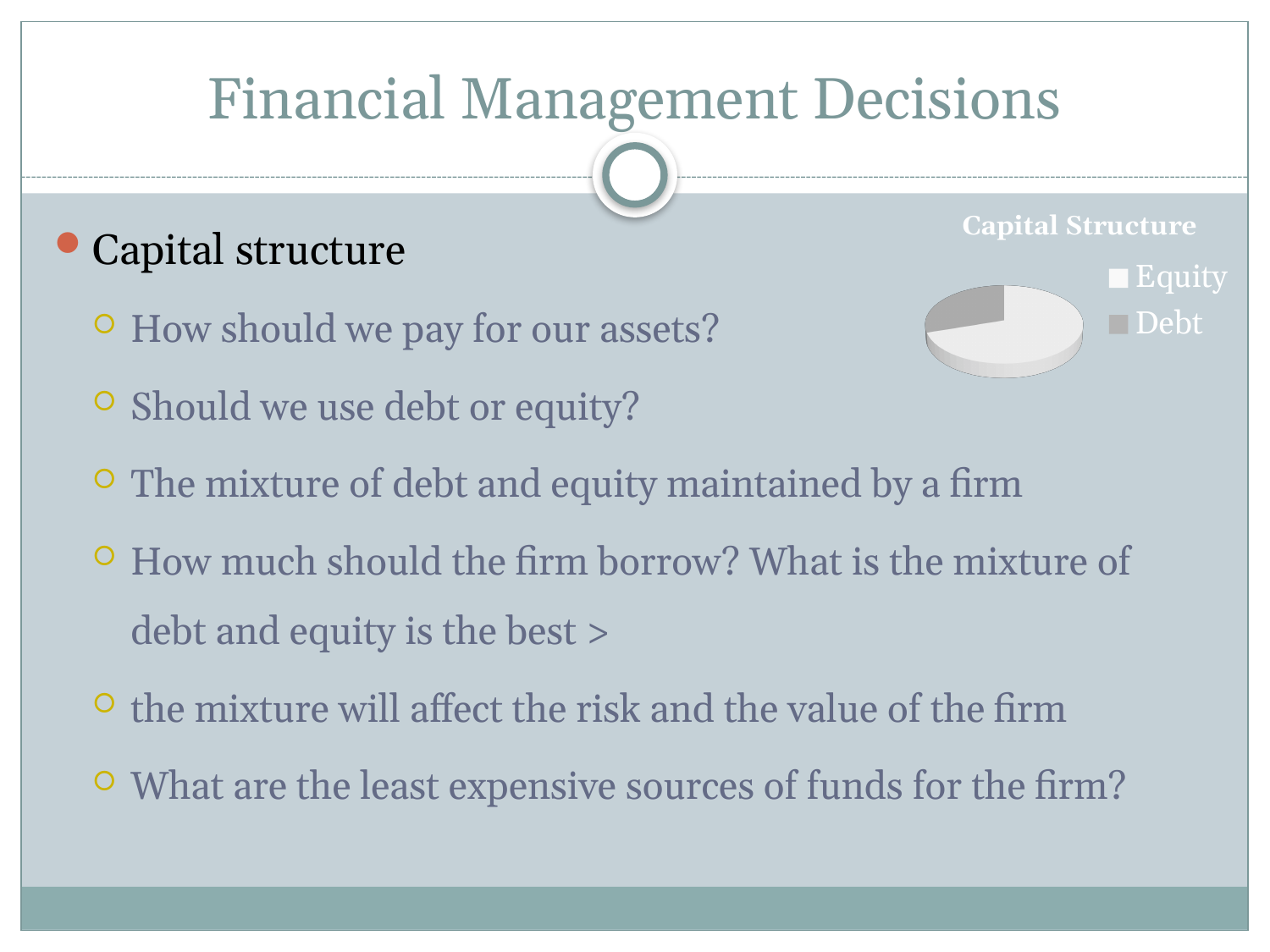

# Financial Management Decisions
Capital structure
How should we pay for our assets?
Should we use debt or equity?
The mixture of debt and equity maintained by a firm
How much should the firm borrow? What is the mixture of debt and equity is the best >
the mixture will affect the risk and the value of the firm
What are the least expensive sources of funds for the firm?

[unsupported chart]